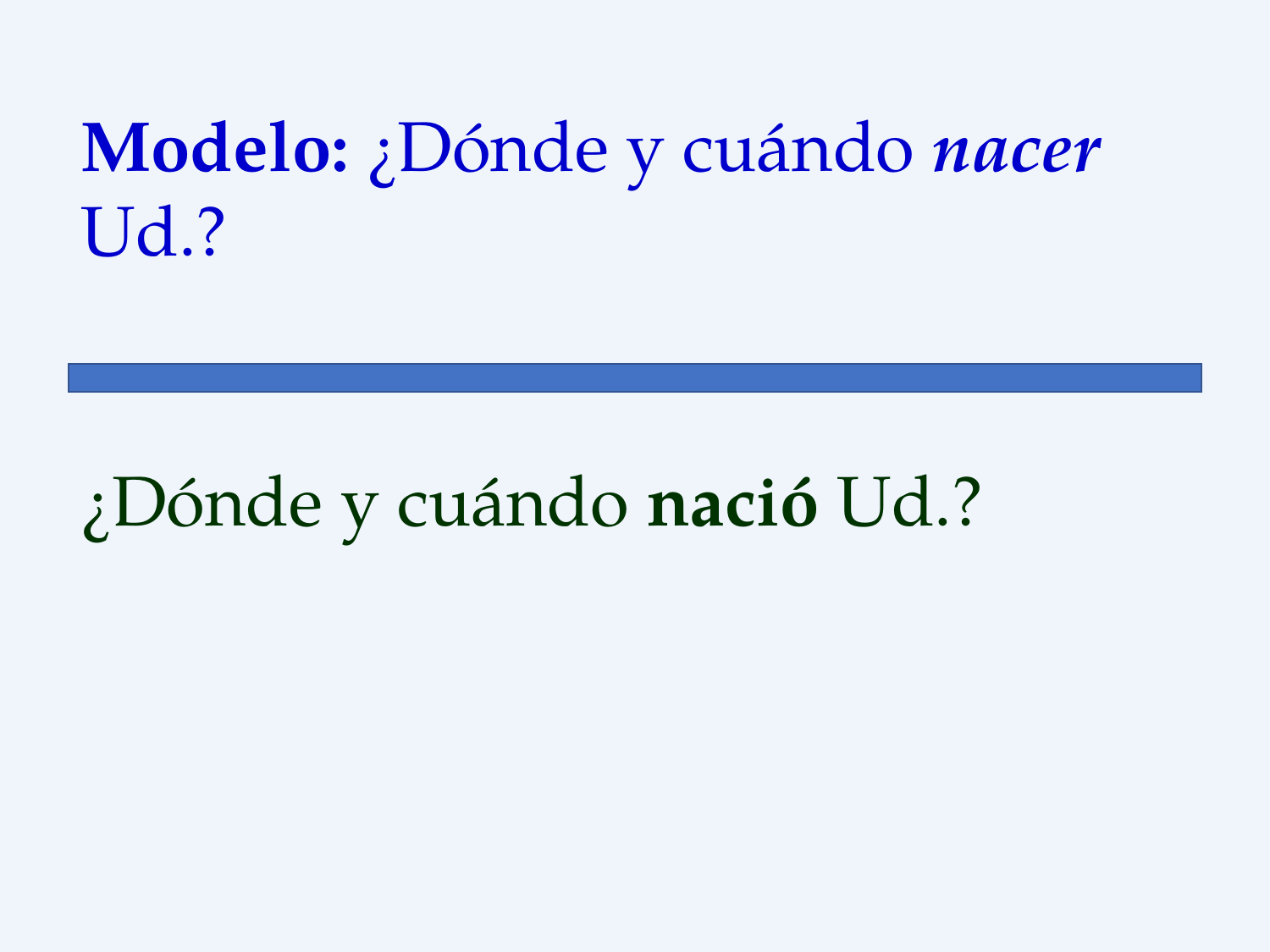

Modelo: ¿Dónde y cuándo nacer Ud.?

¿Dónde y cuándo nació Ud.?